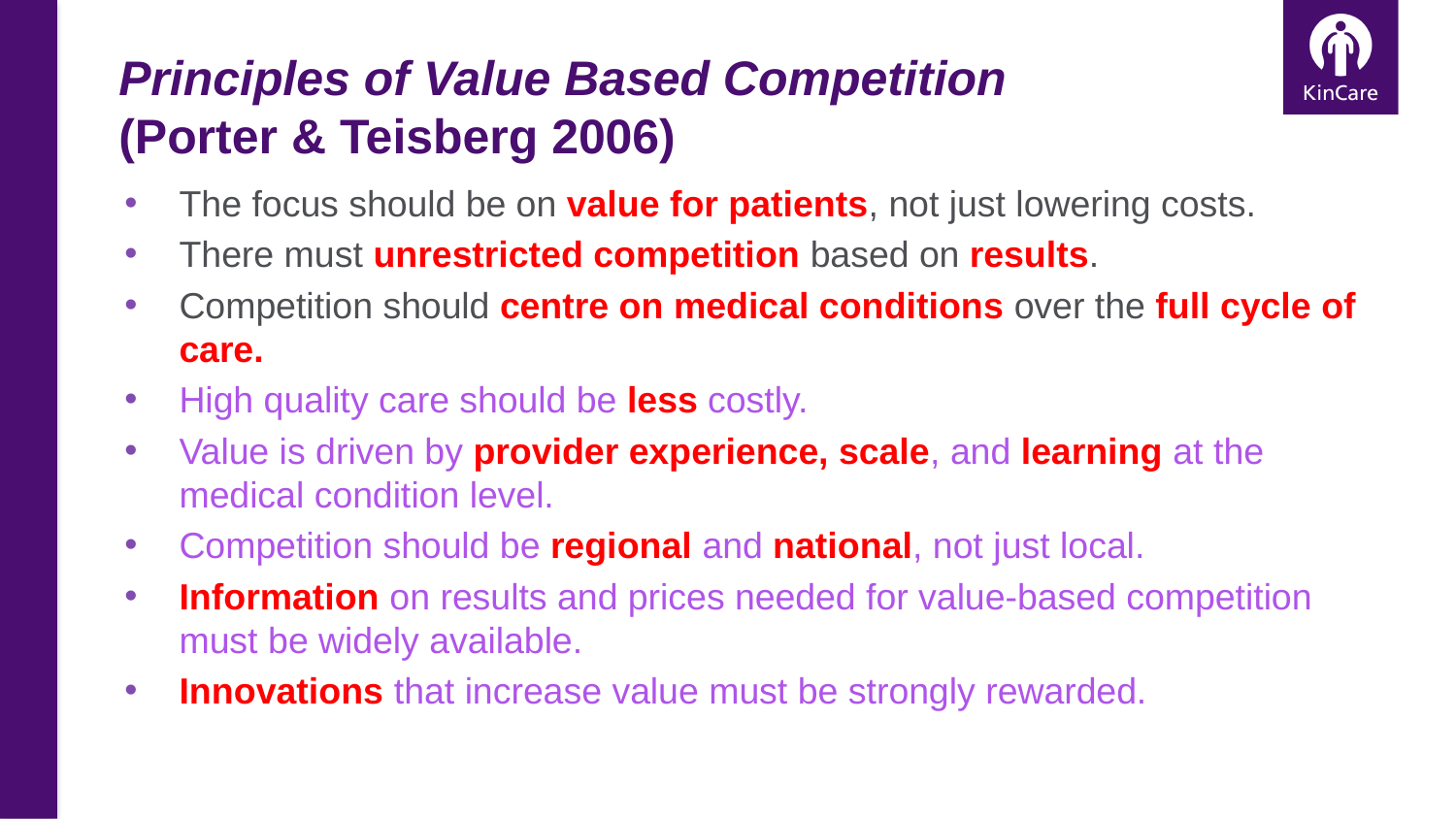

Principles of Value Based Competition
(Porter & Teisberg 2006)
The focus should be on value for patients, not just lowering costs.
There must unrestricted competition based on results.
Competition should centre on medical conditions over the full cycle of care.
High quality care should be less costly.
Value is driven by provider experience, scale, and learning at the medical condition level.
Competition should be regional and national, not just local.
Information on results and prices needed for value-based competition must be widely available.
Innovations that increase value must be strongly rewarded.